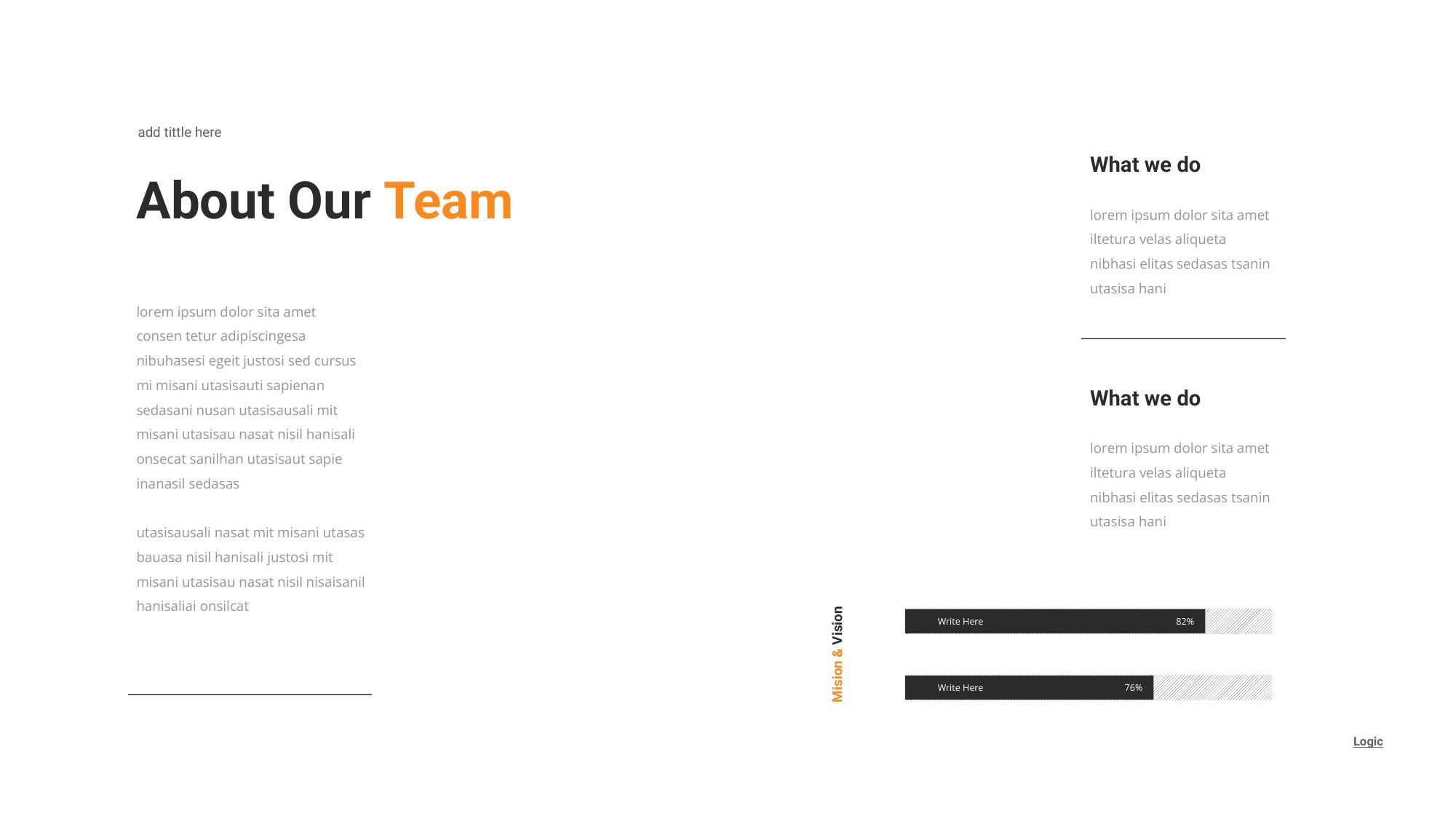

add tittle here
About Our Team

What we do
lorem ipsum dolor sita amet iltetura velas aliqueta nibhasi elitas sedasas tsanin utasisa hani
lorem ipsum dolor sita amet consen tetur adipiscingesa nibuhasesi egeit justosi sed cursus mi misani utasisauti sapienan sedasani nusan utasisausali mit misani utasisau nasat nisil hanisali onsecat sanilhan utasisaut sapie inanasil sedasas

utasisausali nasat mit misani utasas bauasa nisil hanisali justosi mit misani utasisau nasat nisil nisaisanil hanisaliai onsilcat
What we do
lorem ipsum dolor sita amet iltetura velas aliqueta nibhasi elitas sedasas tsanin utasisa hani

76%
Write Here

82%
Write Here
Mision & Vision
Logic